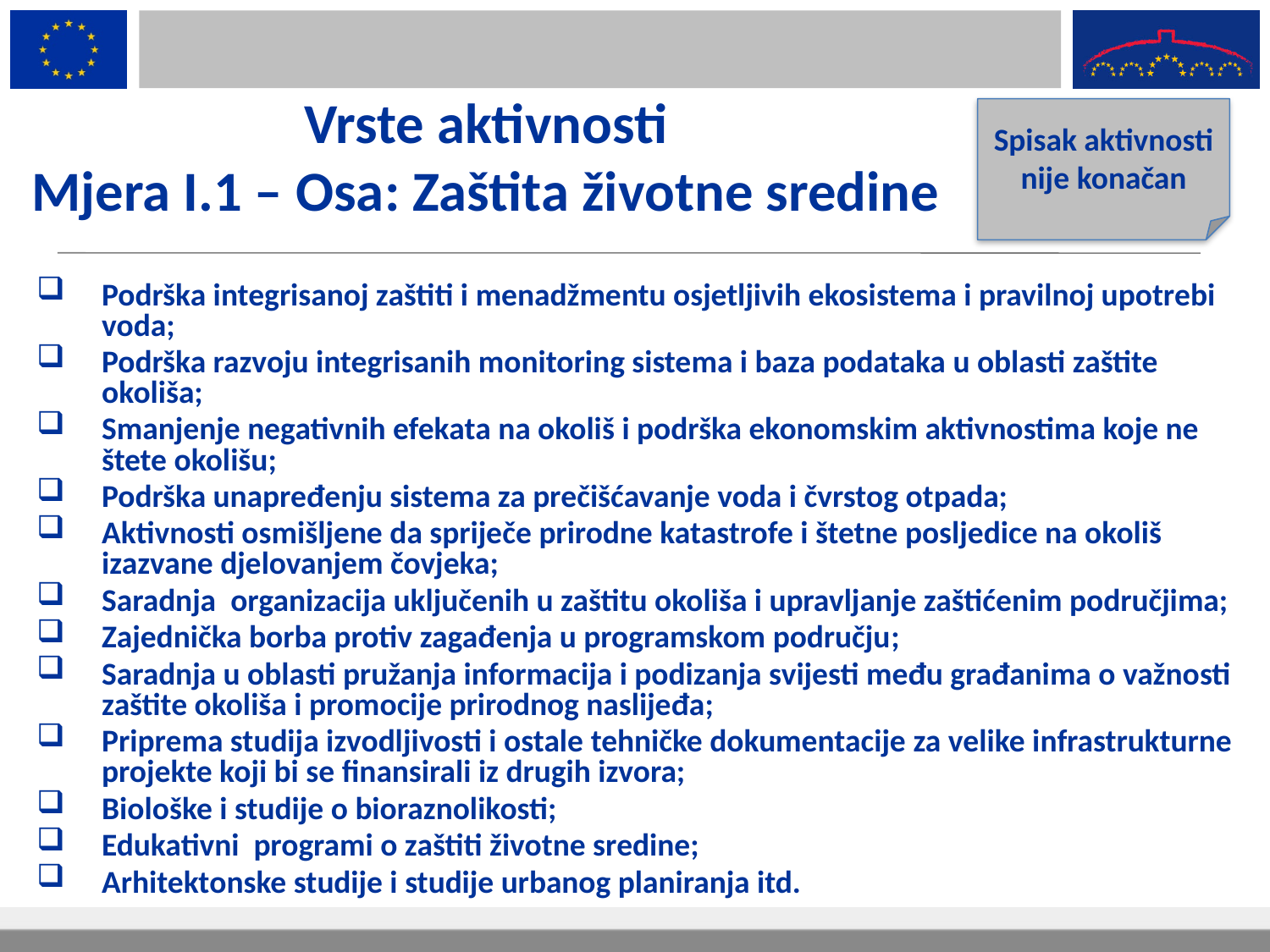

# Vrste aktivnosti Mjera I.1 – Osa: Zaštita životne sredine
Spisak aktivnosti nije konačan
Podrška integrisanoj zaštiti i menadžmentu osjetljivih ekosistema i pravilnoj upotrebi voda;
Podrška razvoju integrisanih monitoring sistema i baza podataka u oblasti zaštite okoliša;
Smanjenje negativnih efekata na okoliš i podrška ekonomskim aktivnostima koje ne štete okolišu;
Podrška unapređenju sistema za prečišćavanje voda i čvrstog otpada;
Aktivnosti osmišljene da spriječe prirodne katastrofe i štetne posljedice na okoliš izazvane djelovanjem čovjeka;
Saradnja  organizacija uključenih u zaštitu okoliša i upravljanje zaštićenim područjima;
Zajednička borba protiv zagađenja u programskom području;
Saradnja u oblasti pružanja informacija i podizanja svijesti među građanima o važnosti zaštite okoliša i promocije prirodnog naslijeđa;
Priprema studija izvodljivosti i ostale tehničke dokumentacije za velike infrastrukturne projekte koji bi se finansirali iz drugih izvora;
Biološke i studije o bioraznolikosti;
Edukativni  programi o zaštiti životne sredine;
Arhitektonske studije i studije urbanog planiranja itd.